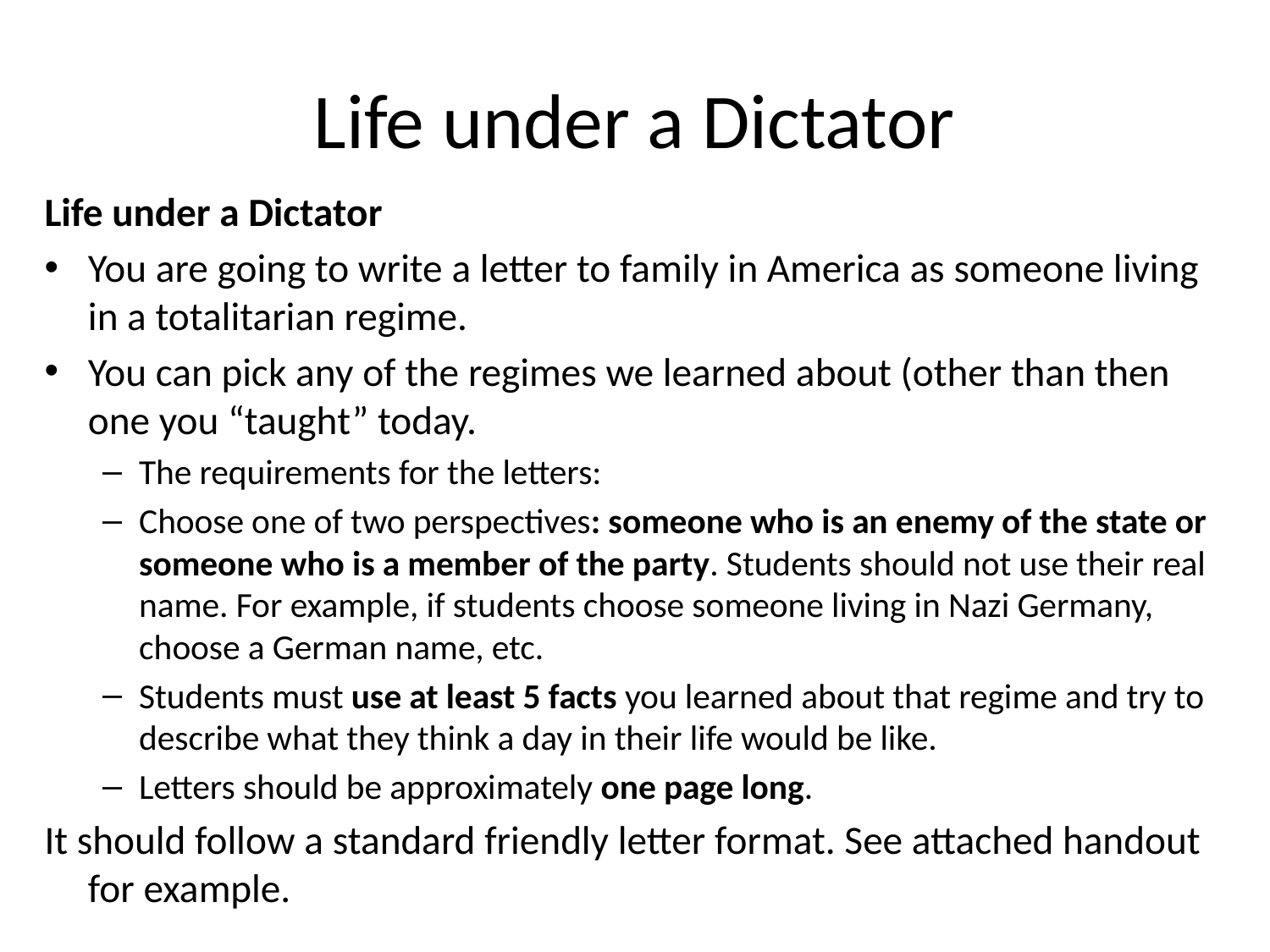

# Life under a Dictator
Life under a Dictator
You are going to write a letter to family in America as someone living in a totalitarian regime.
You can pick any of the regimes we learned about (other than then one you “taught” today.
The requirements for the letters:
Choose one of two perspectives: someone who is an enemy of the state or someone who is a member of the party. Students should not use their real name. For example, if students choose someone living in Nazi Germany, choose a German name, etc.
Students must use at least 5 facts you learned about that regime and try to describe what they think a day in their life would be like.
Letters should be approximately one page long.
It should follow a standard friendly letter format. See attached handout for example.